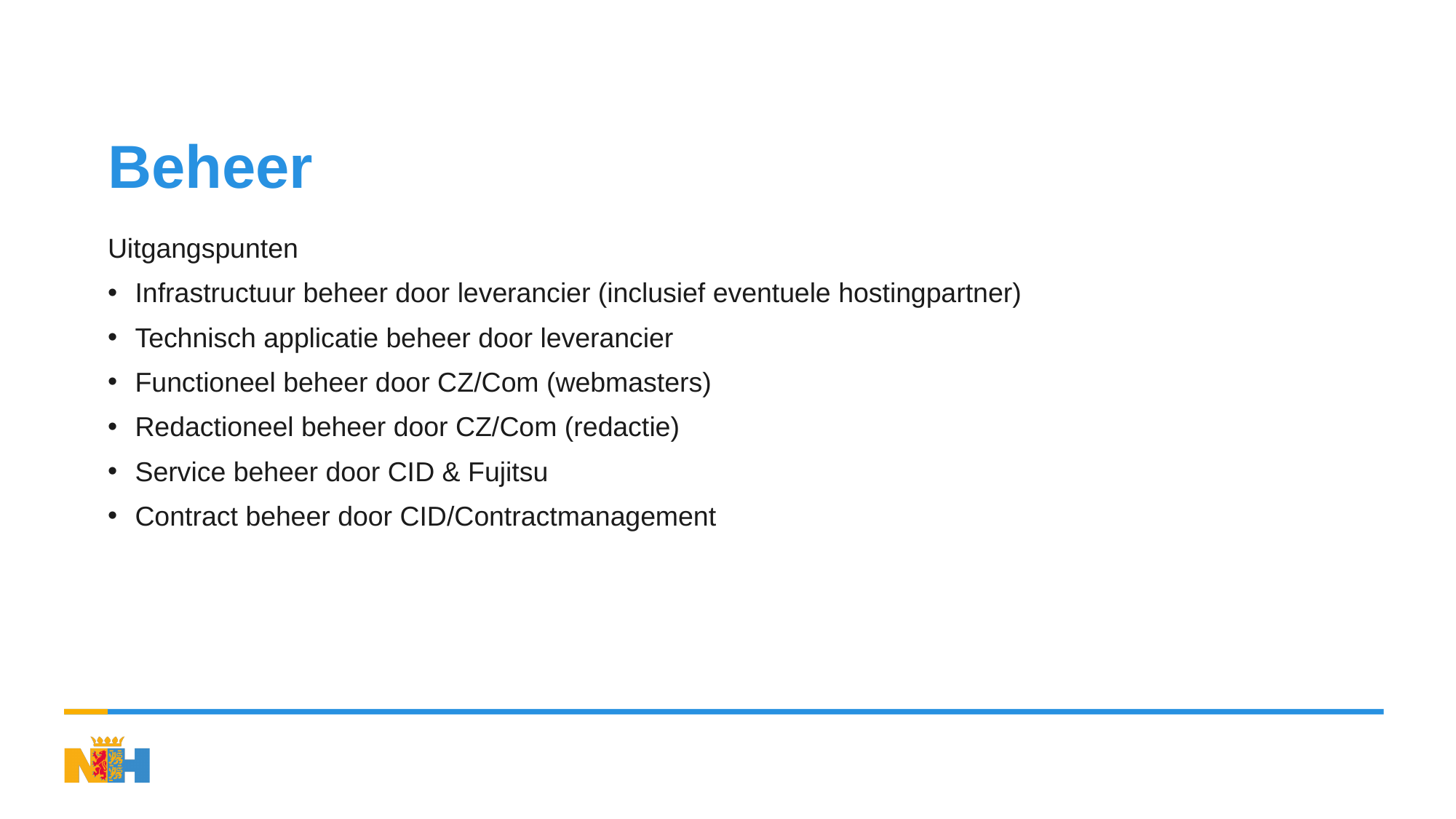

# Beheer
Uitgangspunten
Infrastructuur beheer door leverancier (inclusief eventuele hostingpartner)
Technisch applicatie beheer door leverancier
Functioneel beheer door CZ/Com (webmasters)
Redactioneel beheer door CZ/Com (redactie)
Service beheer door CID & Fujitsu
Contract beheer door CID/Contractmanagement